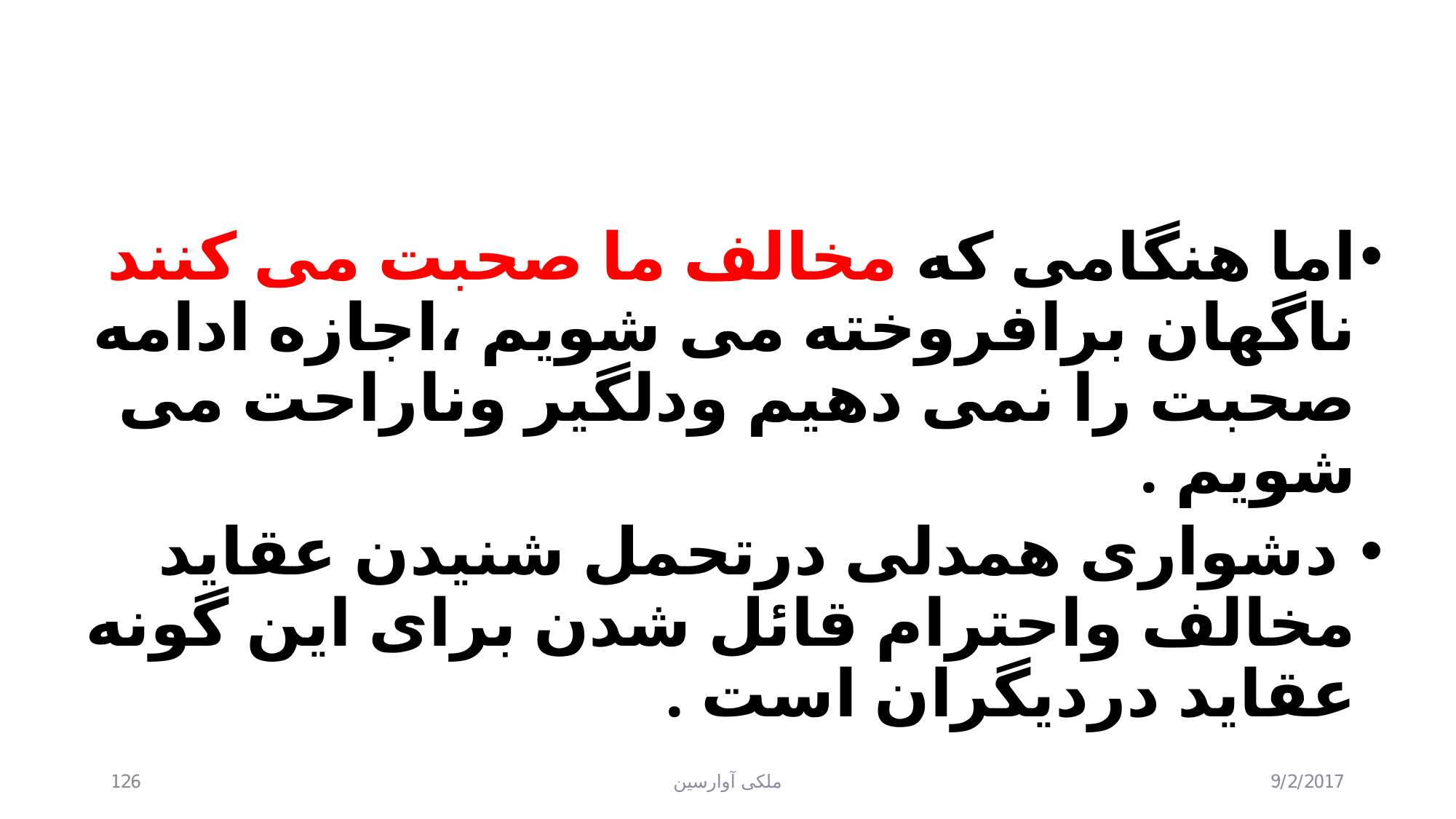

#
اما هنگامی که مخالف ما صحبت می کنند ناگهان برافروخته می شویم ،اجازه ادامه صحبت را نمی دهیم ودلگیر وناراحت می شویم .
 دشواری همدلی درتحمل شنیدن عقاید مخالف واحترام قائل شدن برای این گونه عقاید دردیگران است .

126
ملکی آوارسین
9/2/2017